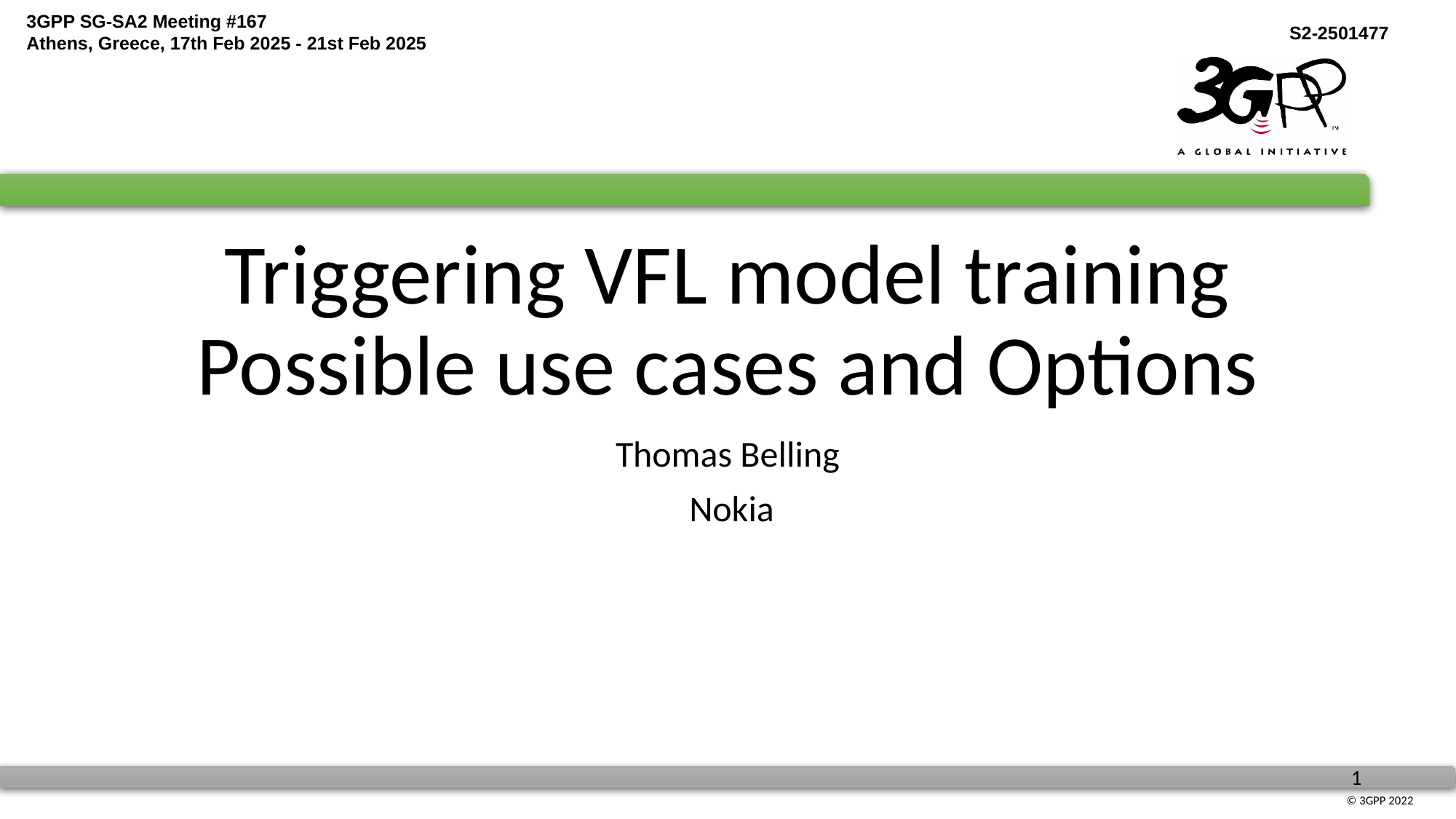

# Triggering VFL model training Possible use cases and Options
Thomas Belling
 Nokia